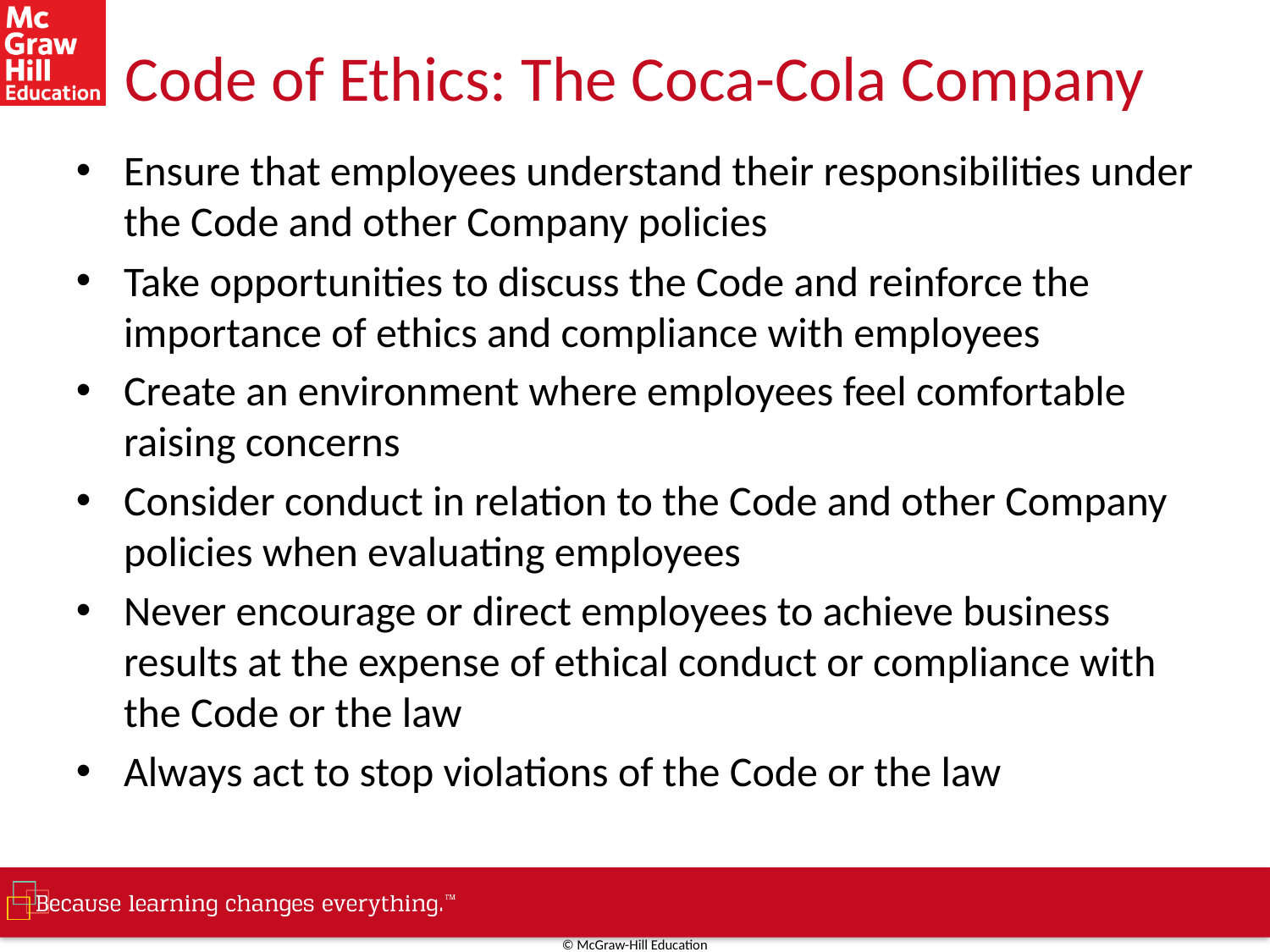

# Code of Ethics: The Coca-Cola Company
Ensure that employees understand their responsibilities under the Code and other Company policies
Take opportunities to discuss the Code and reinforce the importance of ethics and compliance with employees
Create an environment where employees feel comfortable raising concerns
Consider conduct in relation to the Code and other Company policies when evaluating employees
Never encourage or direct employees to achieve business results at the expense of ethical conduct or compliance with the Code or the law
Always act to stop violations of the Code or the law